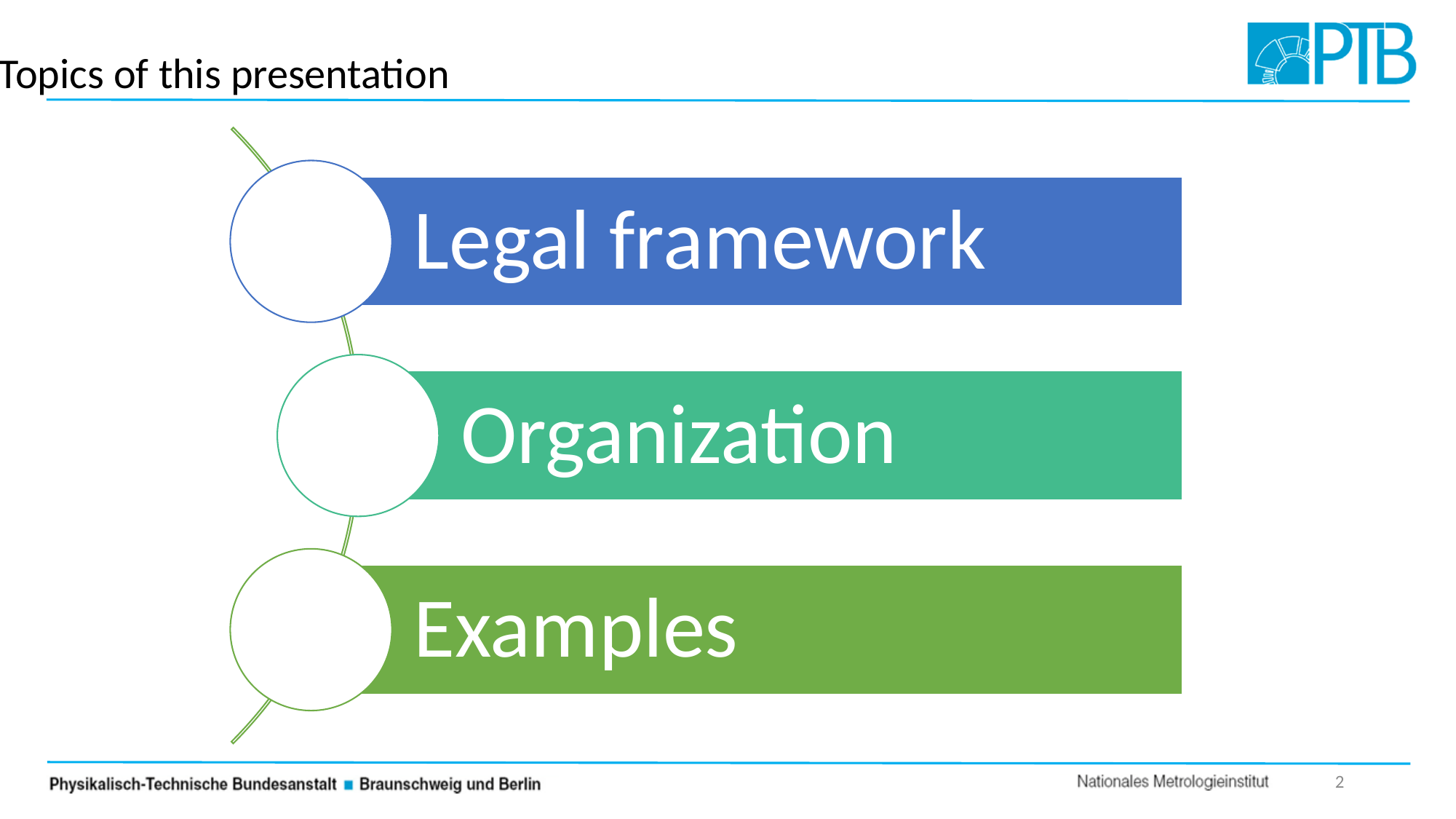

Topics of this presentation
Legal framework
Organization
Examples
2